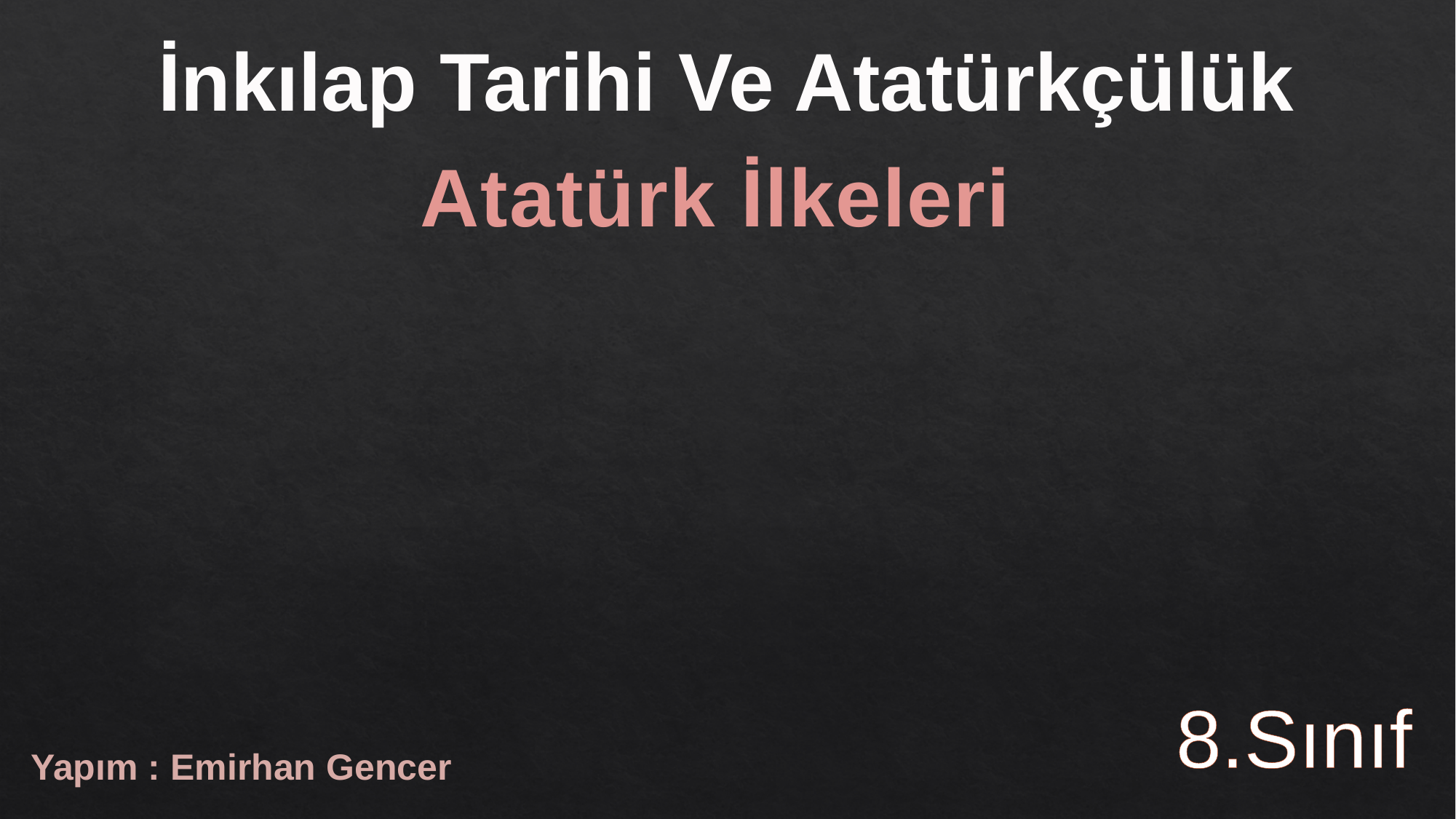

İnkılap Tarihi Ve Atatürkçülük
Atatürk İlkeleri
8.Sınıf
Yapım : Emirhan Gencer